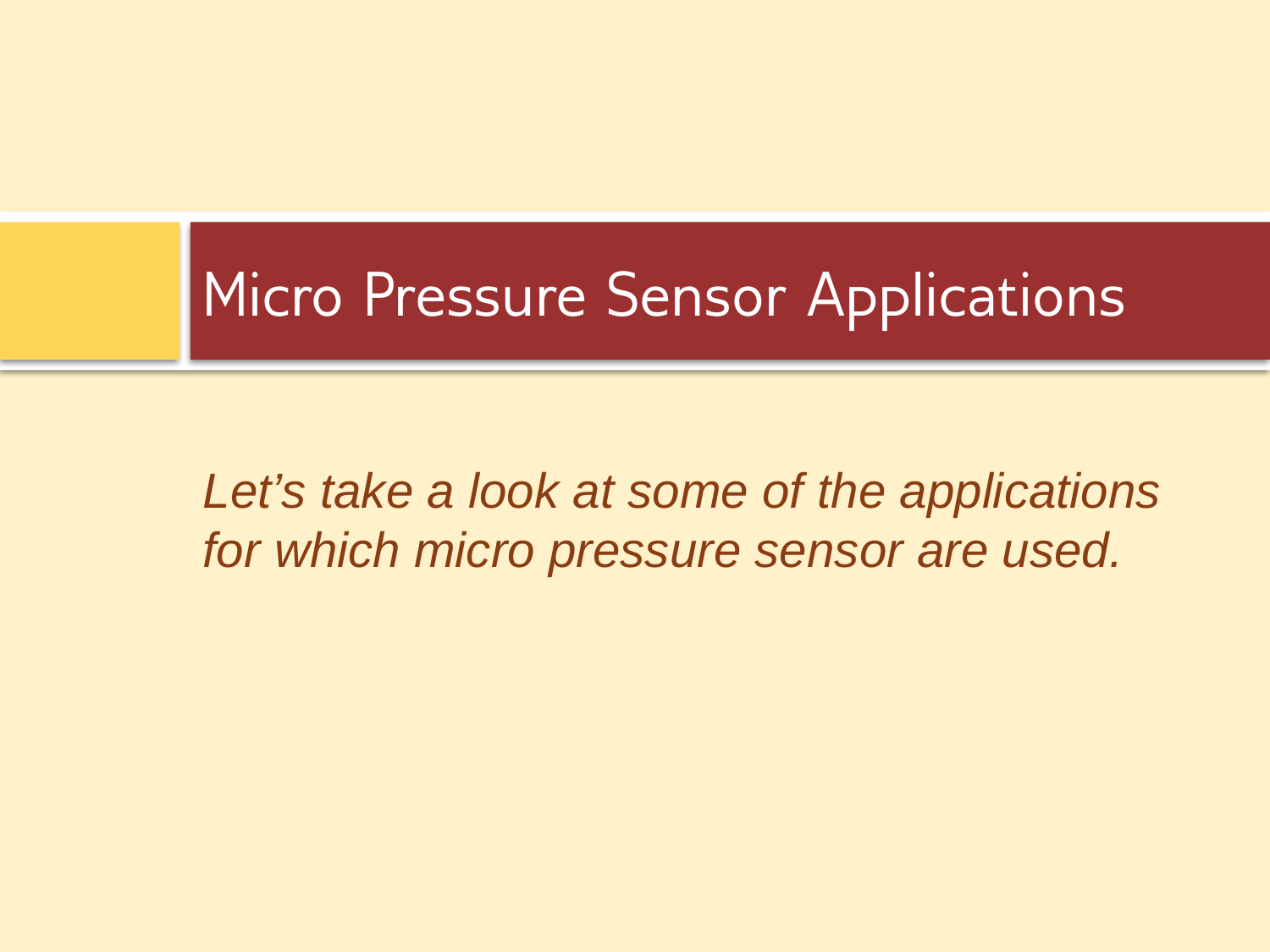

# Micro Pressure Sensor Applications

Let’s take a look at some of the applications for which micro pressure sensor are used.